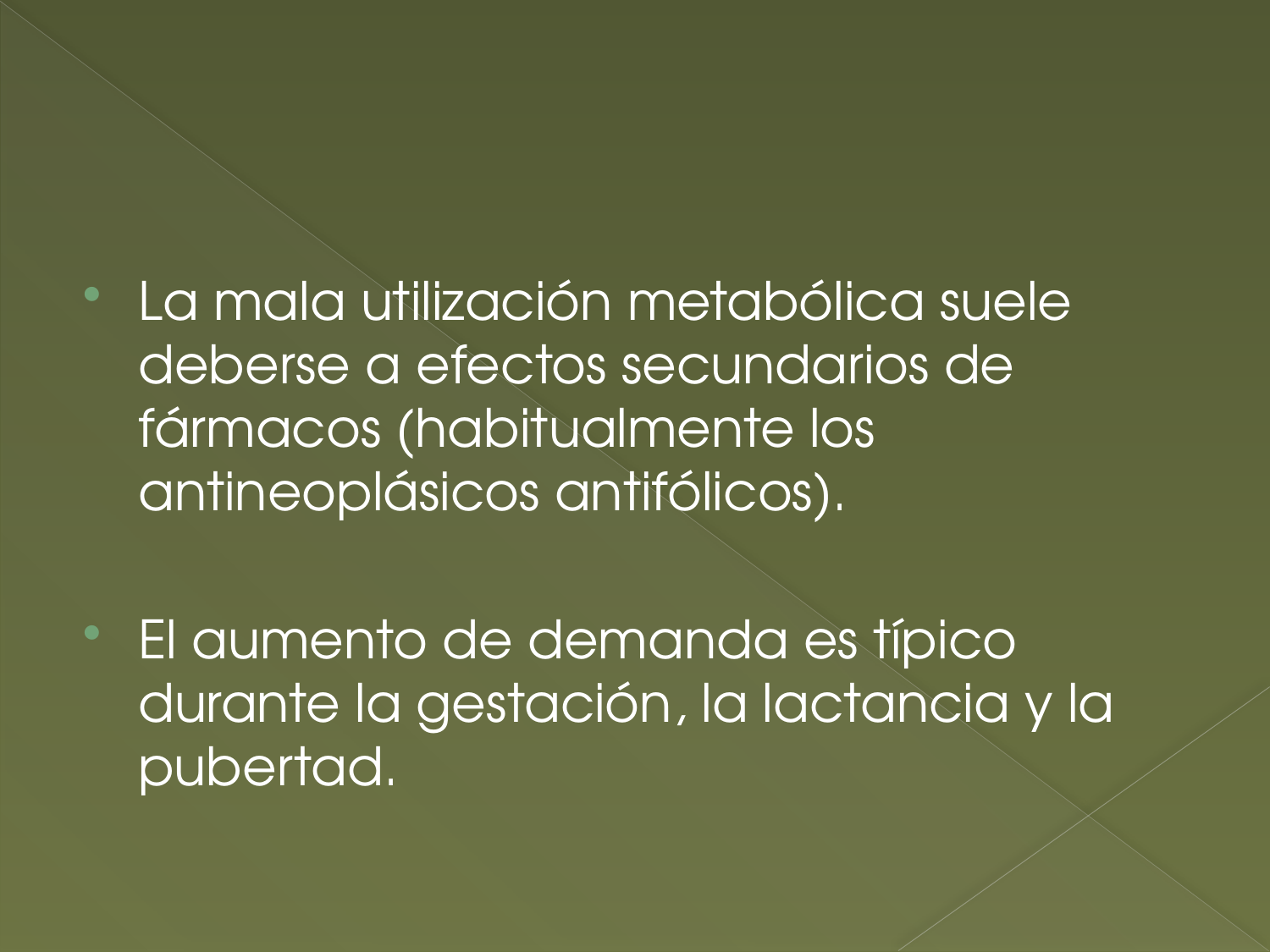

La mala utilización metabólica suele deberse a efectos secundarios de fármacos (habitualmente los antineoplásicos antifólicos).

El aumento de demanda es típico durante la gestación, la lactancia y la pubertad.